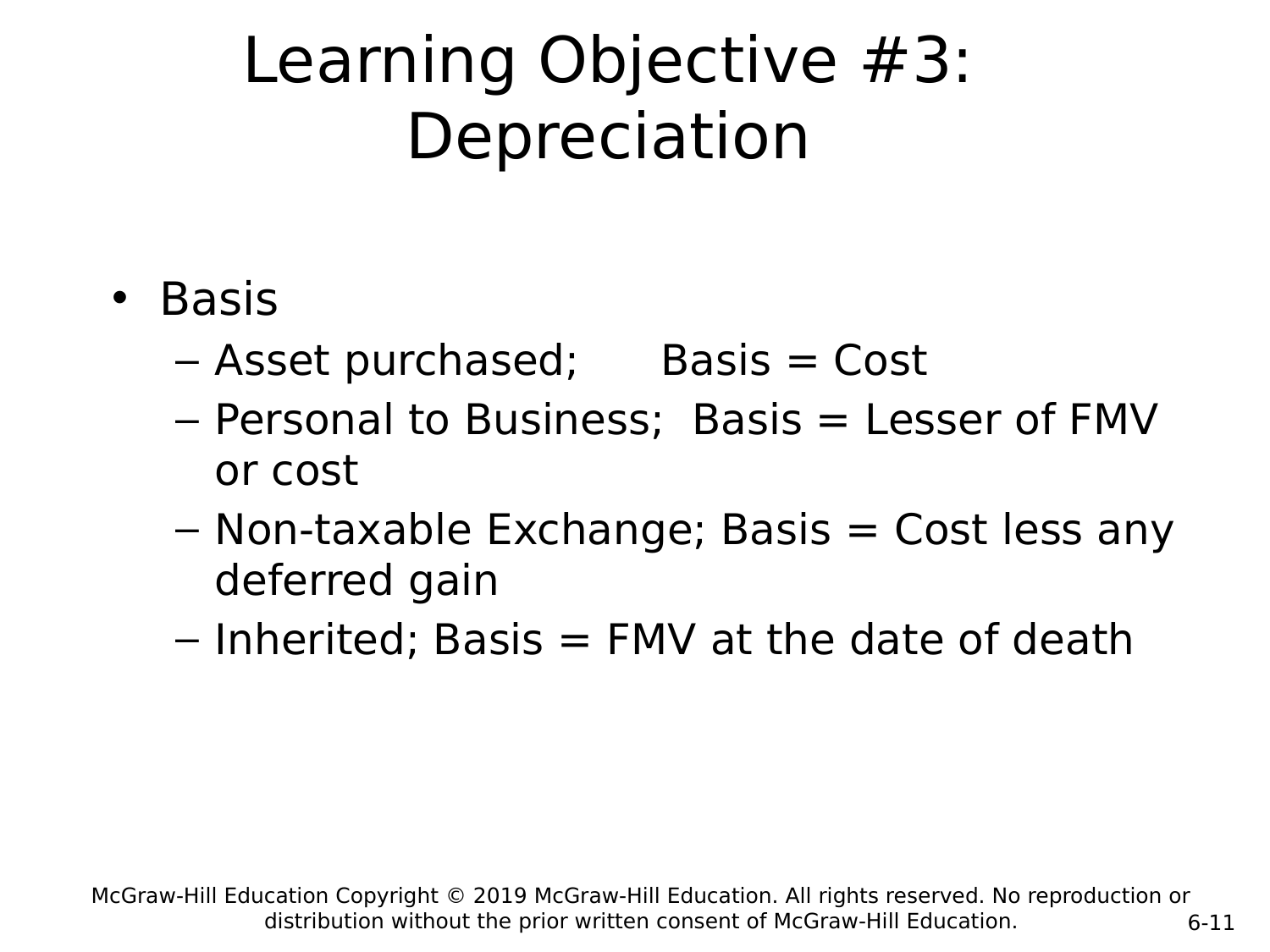

Learning Objective #3: Depreciation
Basis
Asset purchased;      Basis = Cost
Personal to Business;  Basis = Lesser of FMV or cost
Non-taxable Exchange; Basis = Cost less any deferred gain
Inherited; Basis = FMV at the date of death

McGraw-Hill Education Copyright © 2019 McGraw-Hill Education. All rights reserved. No reproduction or distribution without the prior written consent of McGraw-Hill Education.
6-11